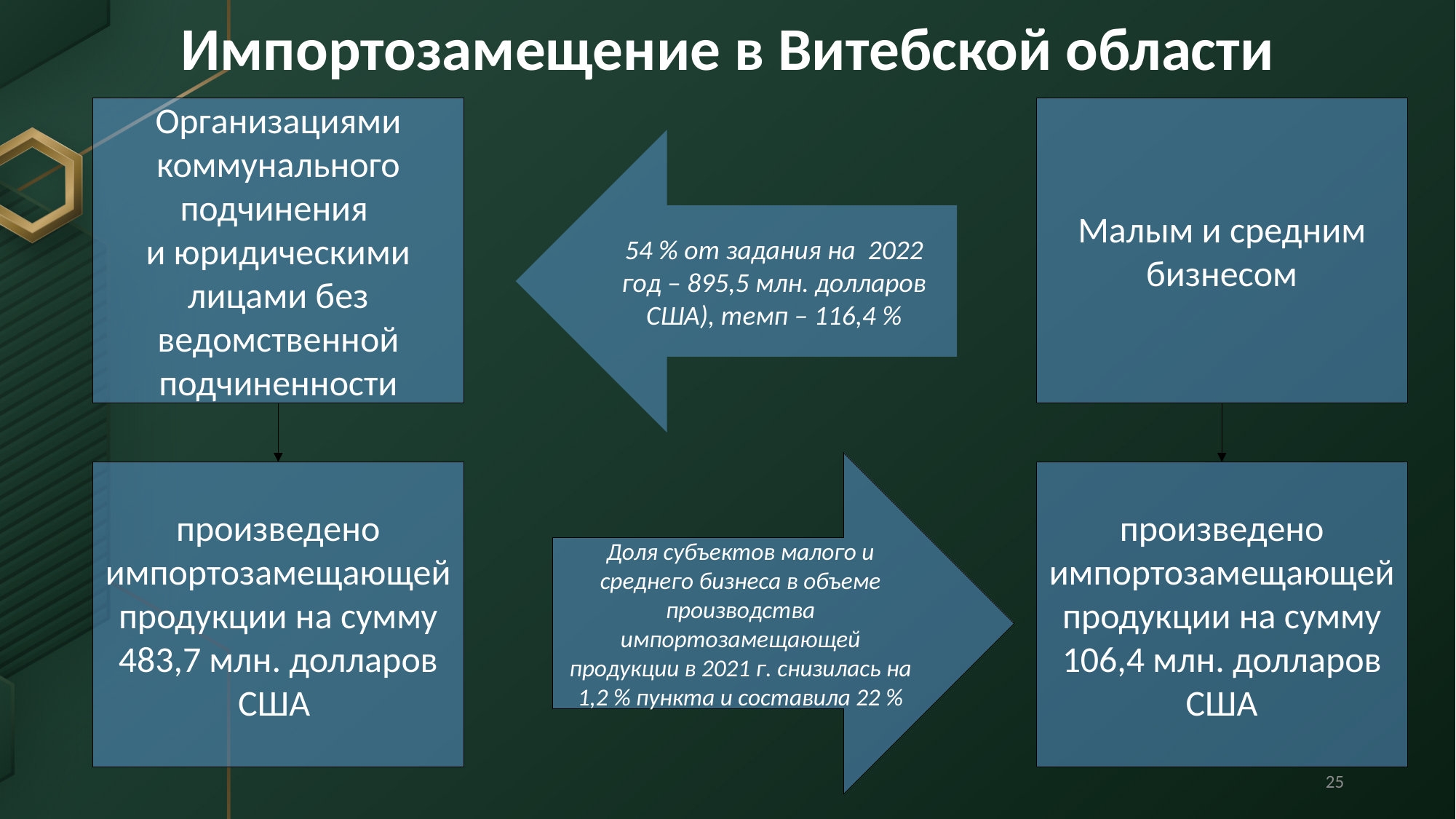

Импортозамещение в Витебской области
Организациями коммунального подчинения
и юридическими лицами без ведомственной подчиненности
Малым и средним бизнесом
54 % от задания на  2022 год – 895,5 млн. долларов США), темп – 116,4 %
Доля субъектов малого и среднего бизнеса в объеме производства импортозамещающей продукции в 2021 г. снизилась на 1,2 % пункта и составила 22 %
произведено импортозамещающей продукции на сумму 483,7 млн. долларов США
произведено импортозамещающей продукции на сумму 106,4 млн. долларов США
25